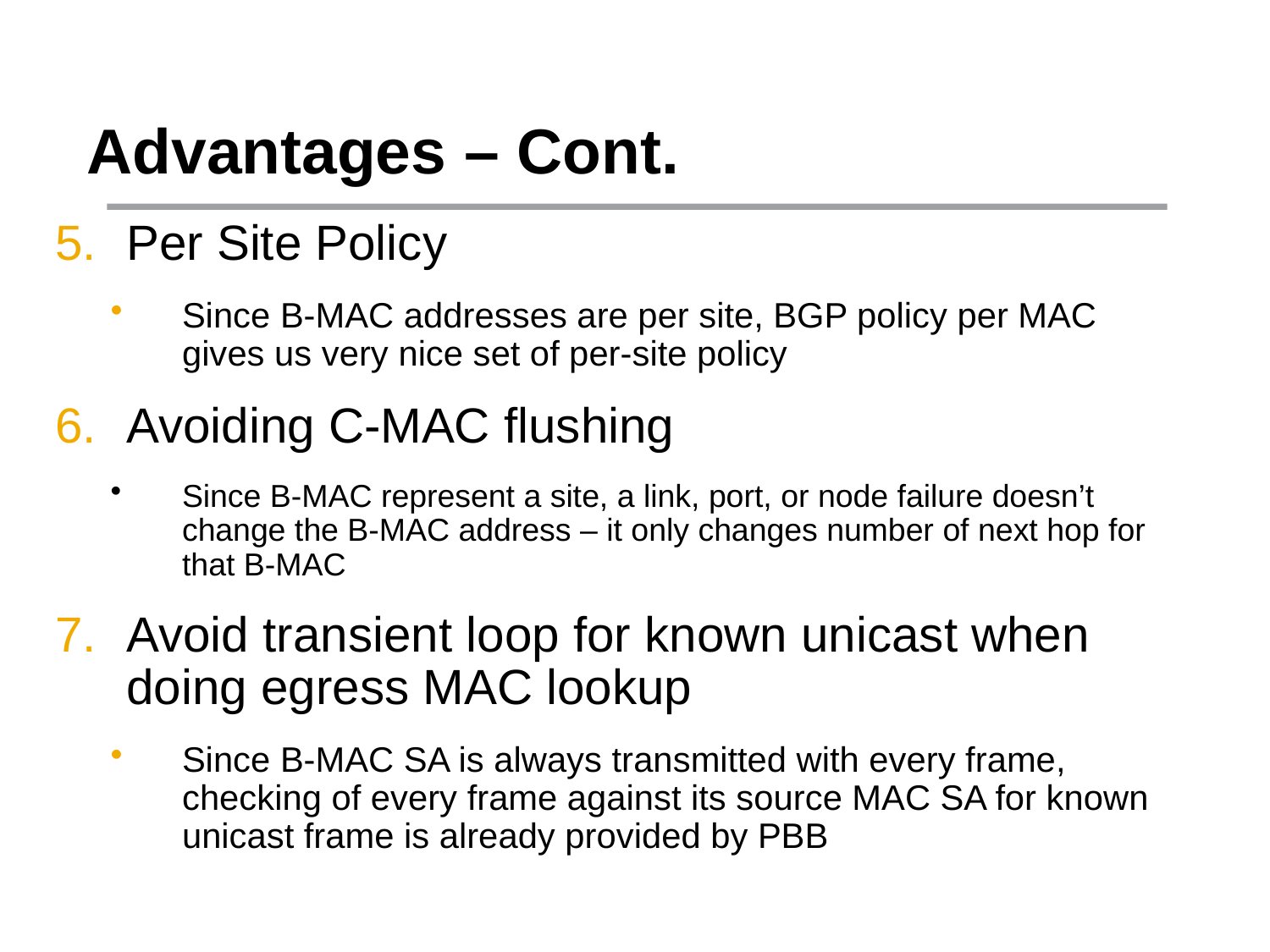

# Advantages – Cont.
Per Site Policy
Since B-MAC addresses are per site, BGP policy per MAC gives us very nice set of per-site policy
Avoiding C-MAC flushing
Since B-MAC represent a site, a link, port, or node failure doesn’t change the B-MAC address – it only changes number of next hop for that B-MAC
Avoid transient loop for known unicast when doing egress MAC lookup
Since B-MAC SA is always transmitted with every frame, checking of every frame against its source MAC SA for known unicast frame is already provided by PBB